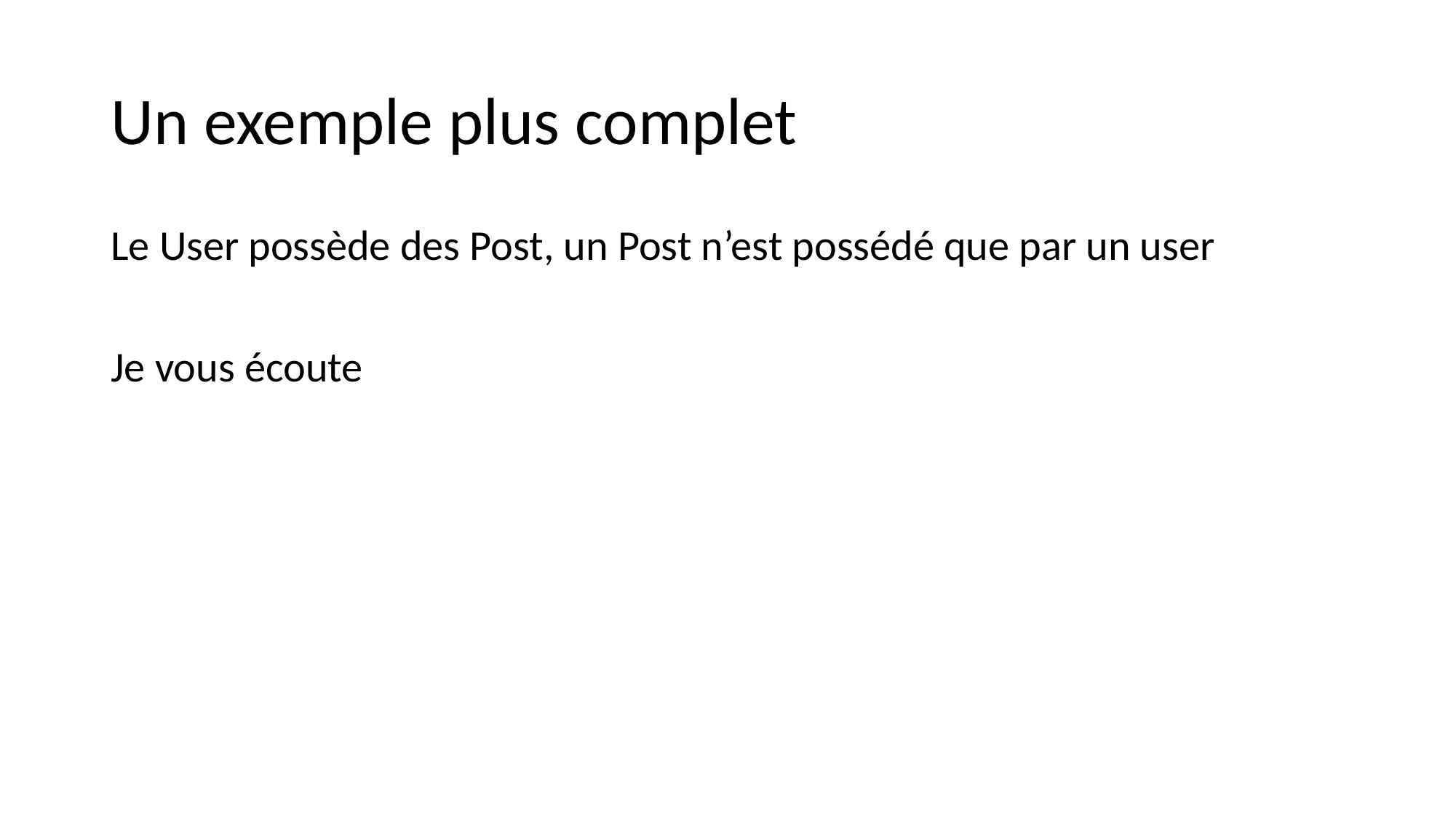

# Un exemple plus complet
Le User possède des Post, un Post n’est possédé que par un user

Je vous écoute